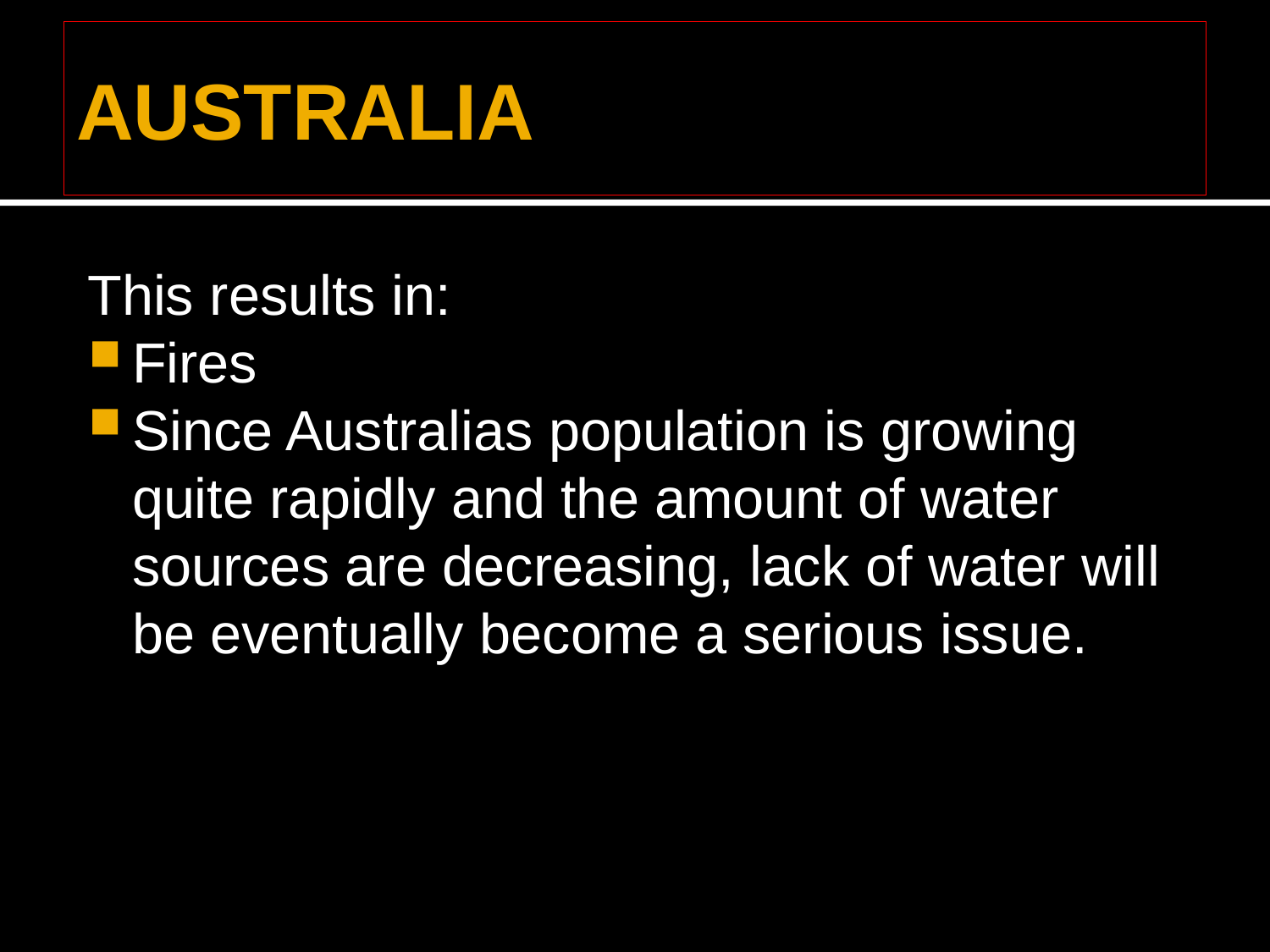

# AUSTRALIA
This results in:
Fires
Since Australias population is growing quite rapidly and the amount of water sources are decreasing, lack of water will be eventually become a serious issue.